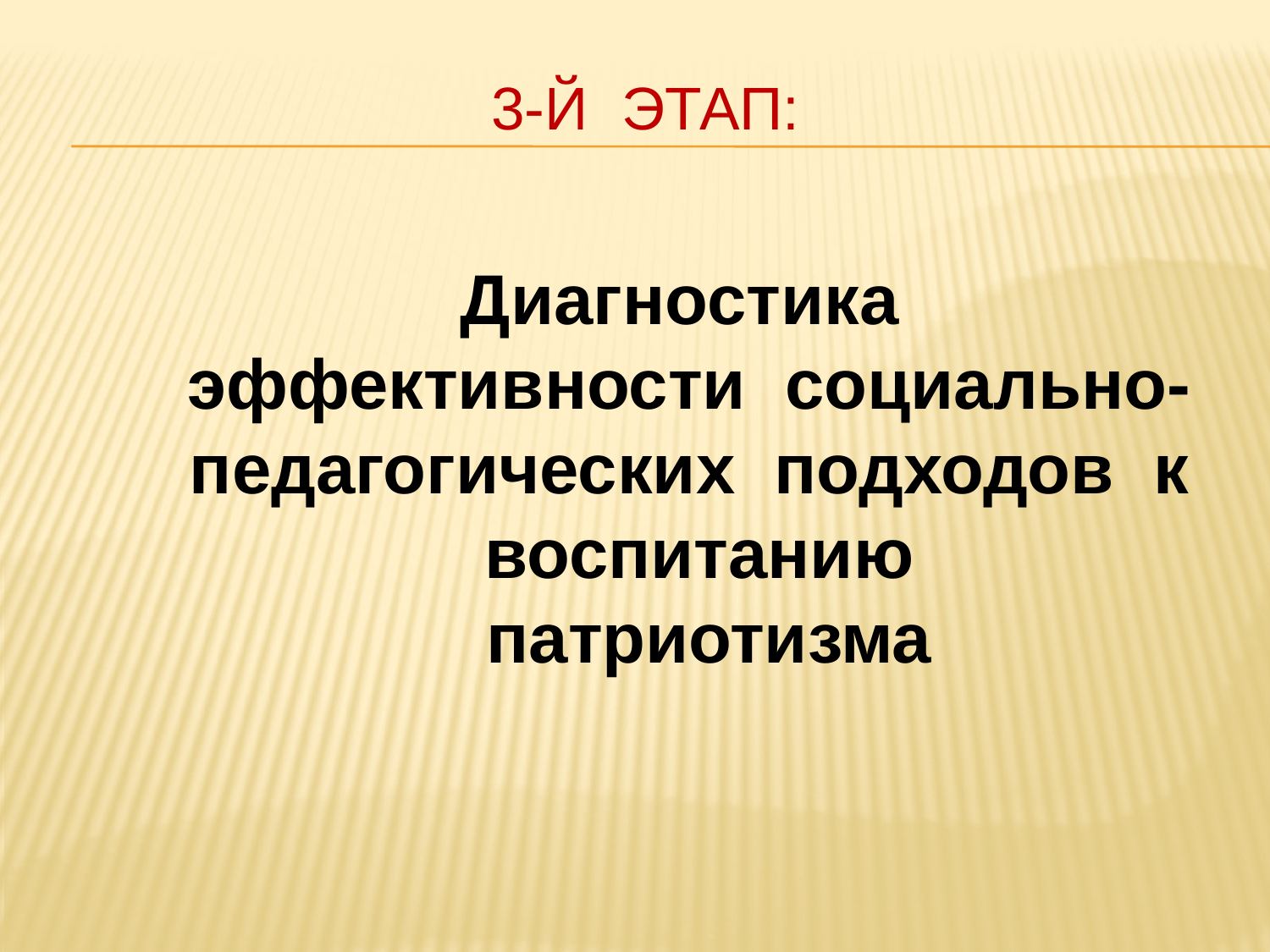

# 3-й  этап:

Диагностика  эффективности  социально-педагогических  подходов  к  воспитанию
   патриотизма